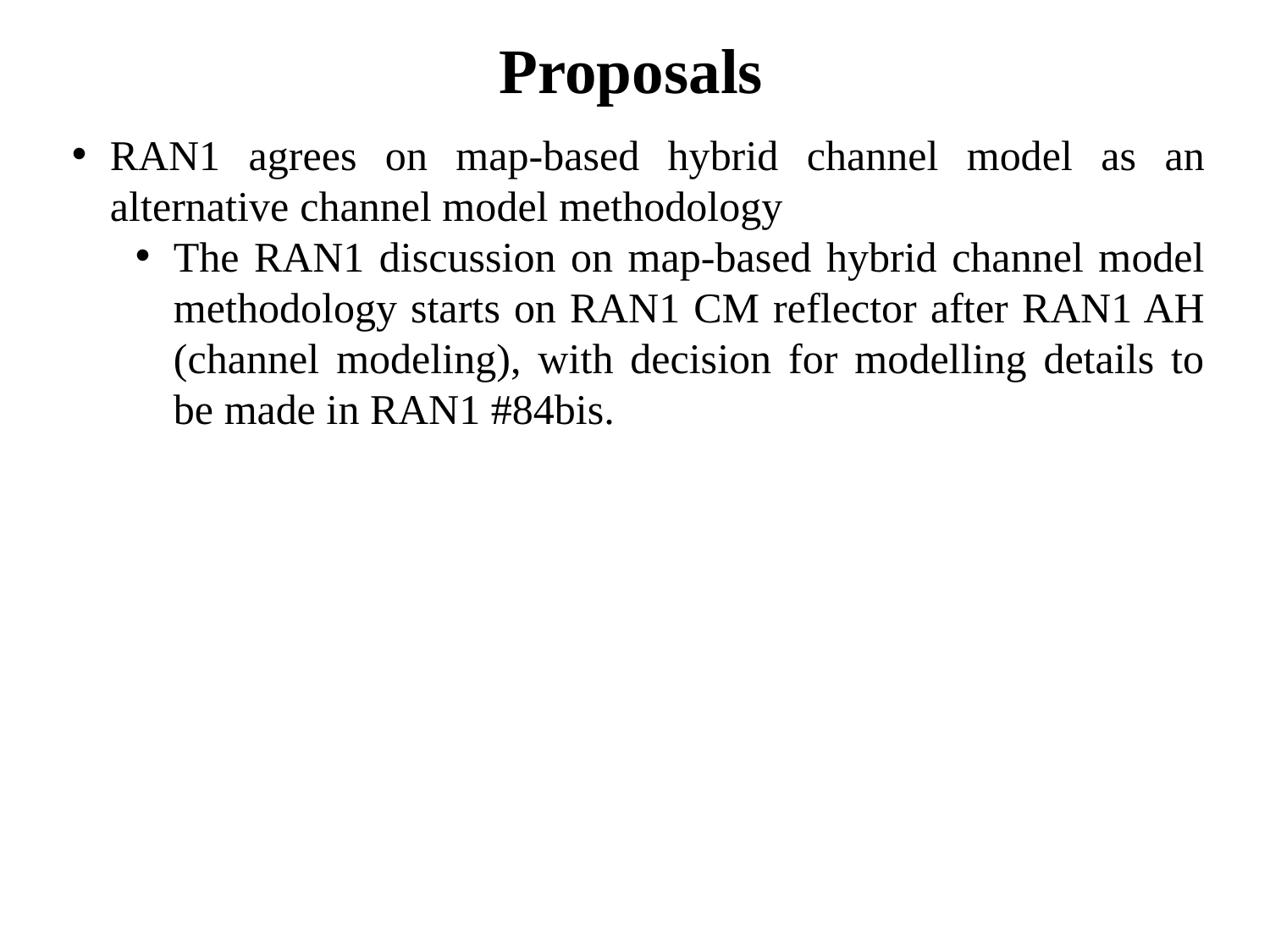

# Proposals
RAN1 agrees on map-based hybrid channel model as an alternative channel model methodology
The RAN1 discussion on map-based hybrid channel model methodology starts on RAN1 CM reflector after RAN1 AH (channel modeling), with decision for modelling details to be made in RAN1 #84bis.